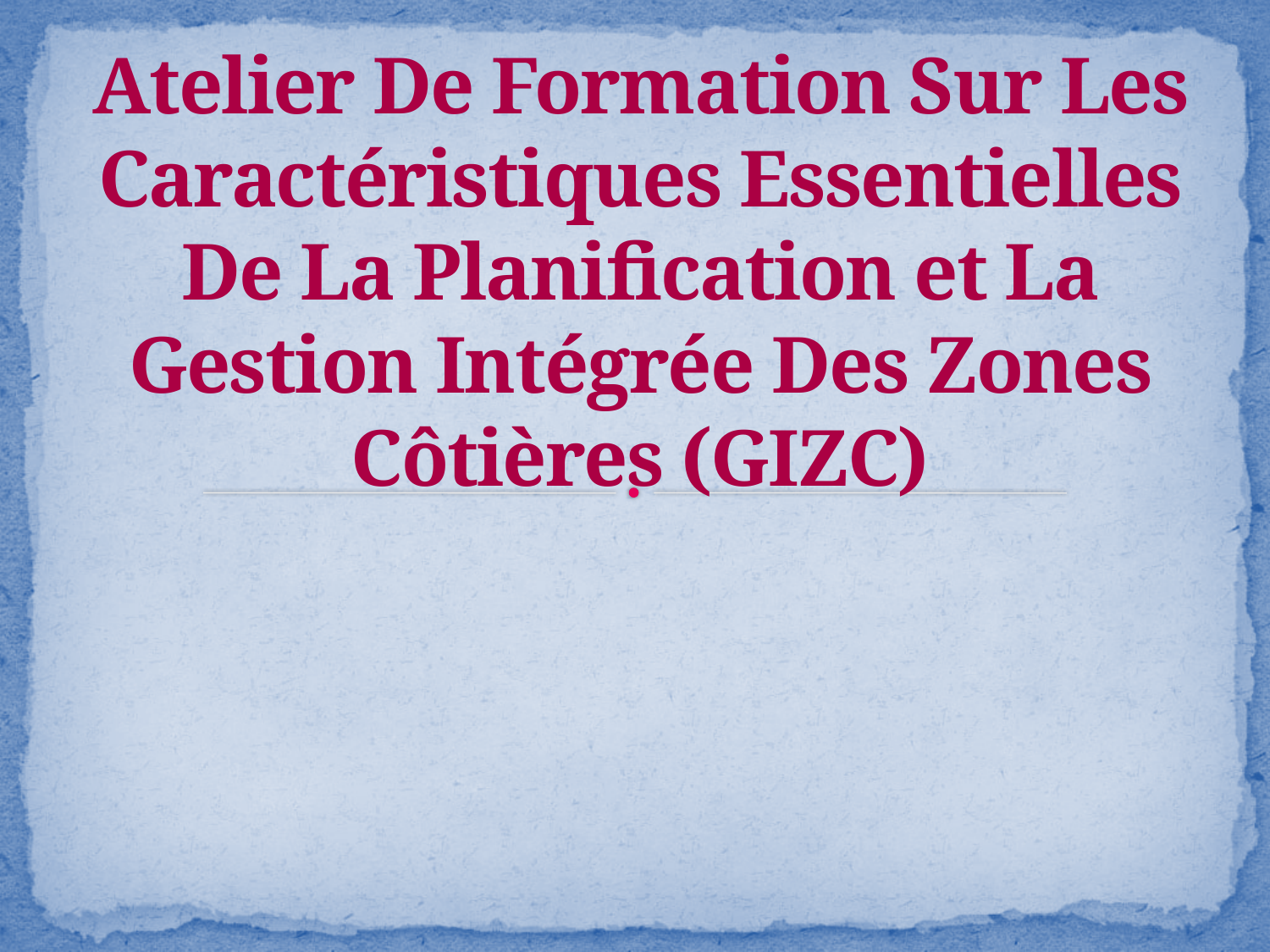

# Atelier De Formation Sur Les Caractéristiques Essentielles De La Planification et La Gestion Intégrée Des Zones Côtières (GIZC)